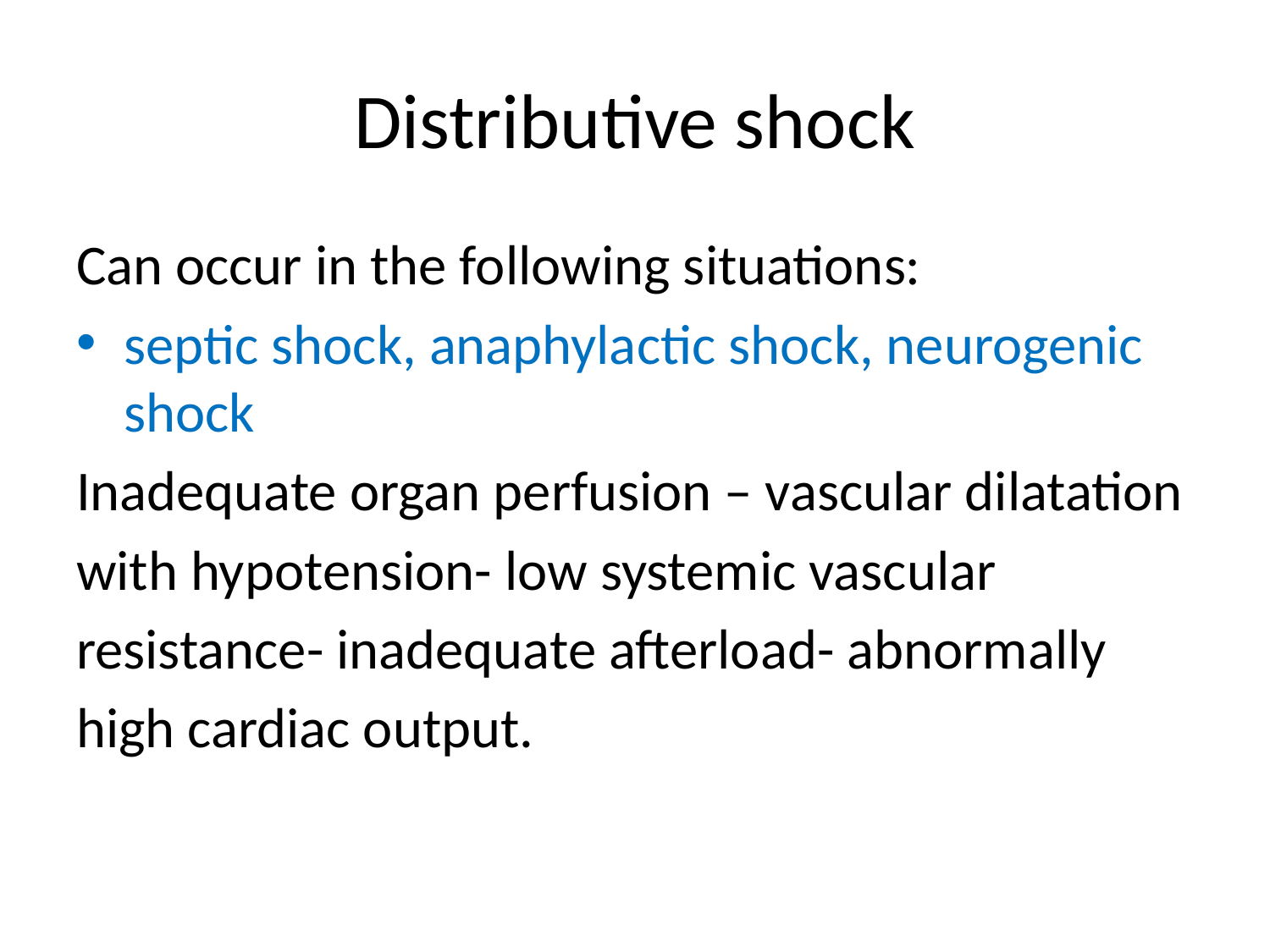

# Distributive shock
Can occur in the following situations:
septic shock, anaphylactic shock, neurogenic shock
Inadequate organ perfusion – vascular dilatation
with hypotension- low systemic vascular
resistance- inadequate afterload- abnormally
high cardiac output.